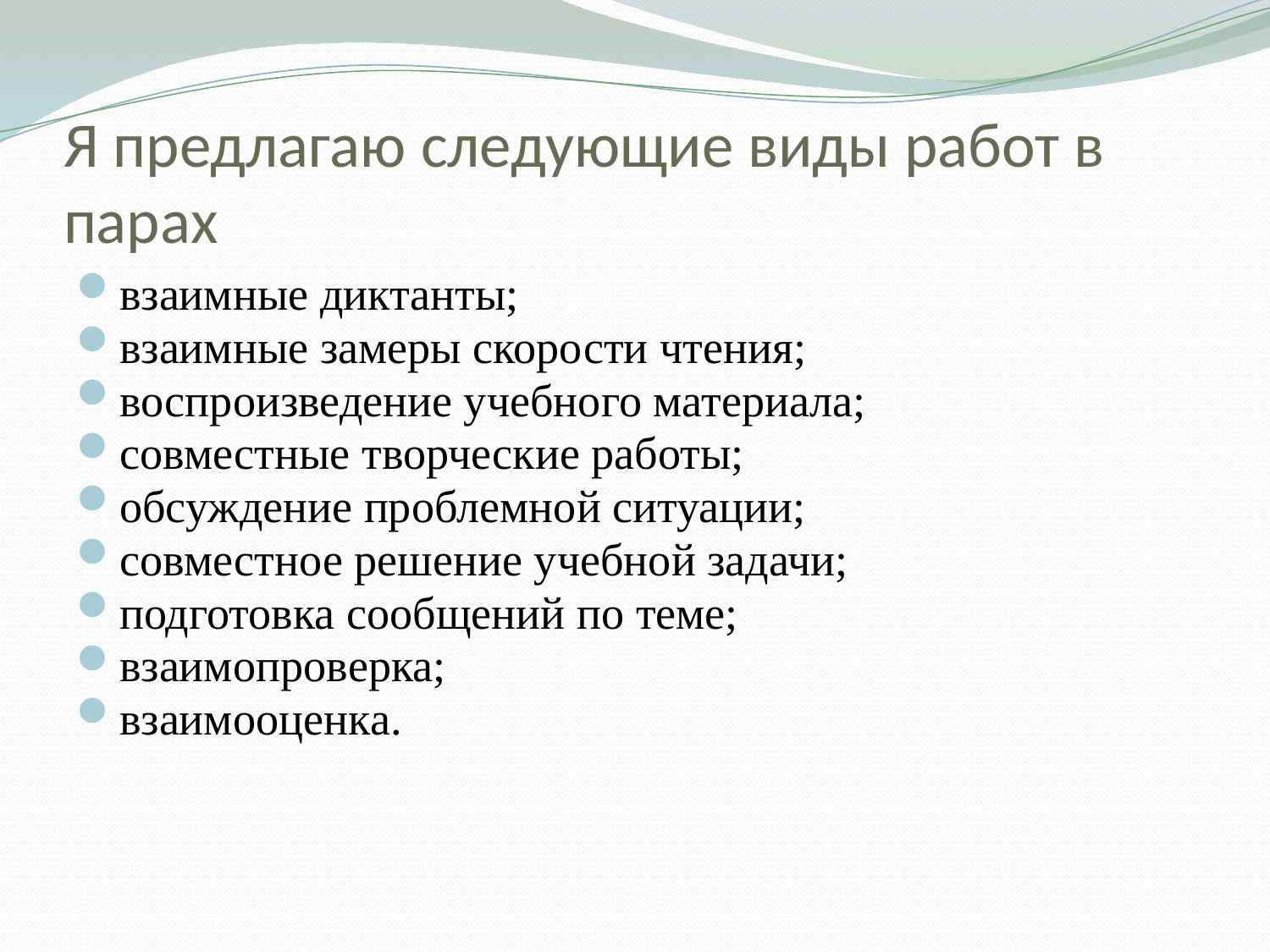

# Я предлагаю следующие виды работ в парах
взаимные диктанты;
взаимные замеры скорости чтения;
воспроизведение учебного материала;
совместные творческие работы;
обсуждение проблемной ситуации;
совместное решение учебной задачи;
подготовка сообщений по теме;
взаимопроверка;
взаимооценка.